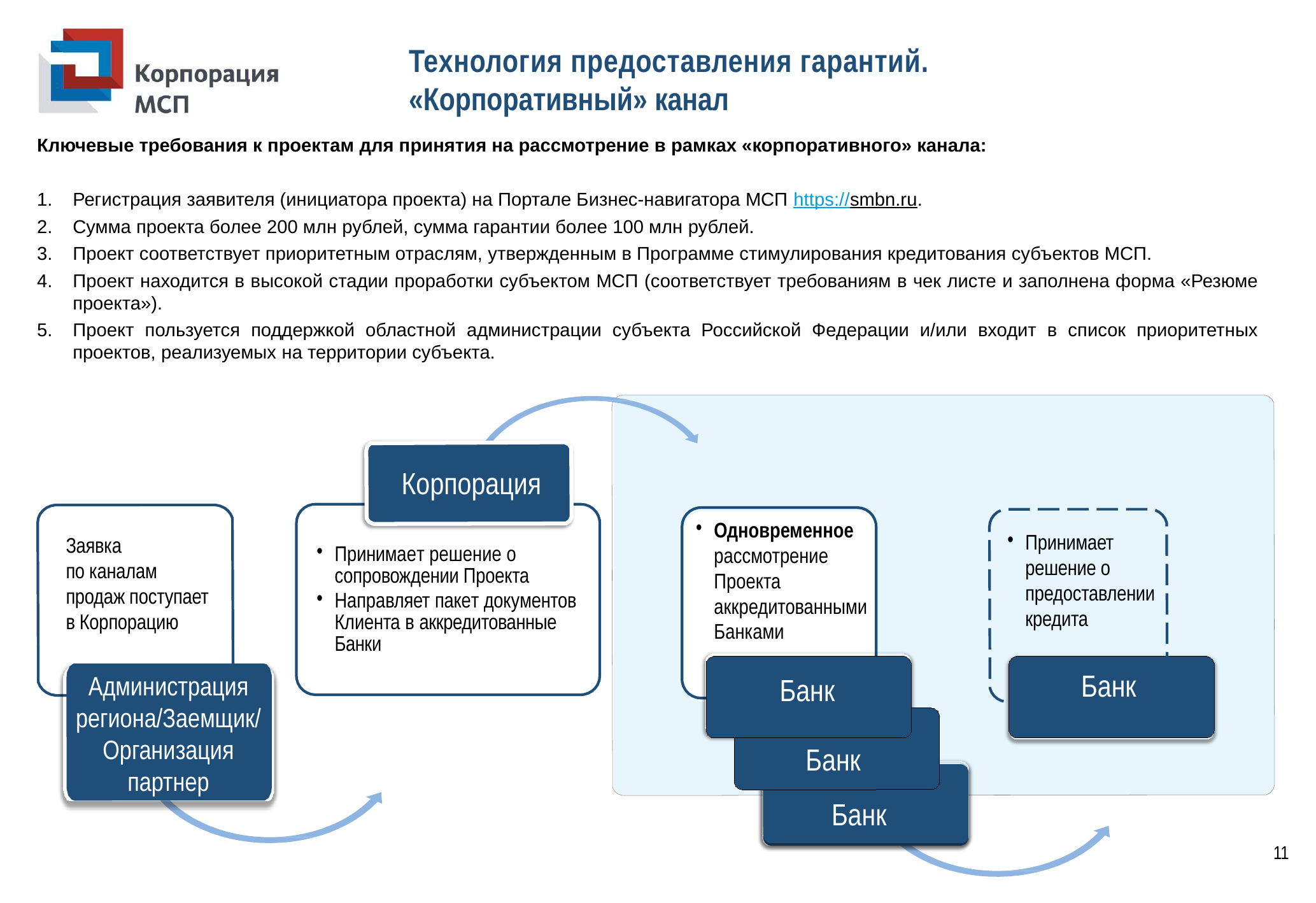

# Технология предоставления гарантий. «Корпоративный» канал
Ключевые требования к проектам для принятия на рассмотрение в рамках «корпоративного» канала:

Регистрация заявителя (инициатора проекта) на Портале Бизнес-навигатора МСП https://smbn.ru.
Сумма проекта более 200 млн рублей, сумма гарантии более 100 млн рублей.
Проект соответствует приоритетным отраслям, утвержденным в Программе стимулирования кредитования субъектов МСП.
Проект находится в высокой стадии проработки субъектом МСП (соответствует требованиям в чек листе и заполнена форма «Резюме проекта»).
Проект пользуется поддержкой областной администрации субъекта Российской Федерации и/или входит в список приоритетных проектов, реализуемых на территории субъекта.

Корпорация

Одновременное рассмотрение Проекта аккредитованными Банками
Принимает решение о предоставлении кредита
Заявка
по каналам
продаж поступает
в Корпорацию
Принимает решение о сопровождении Проекта
Направляет пакет документов Клиента в аккредитованные Банки

Банк
Администрация региона/Заемщик/Организация партнер
Банк

Банк

Банк

11